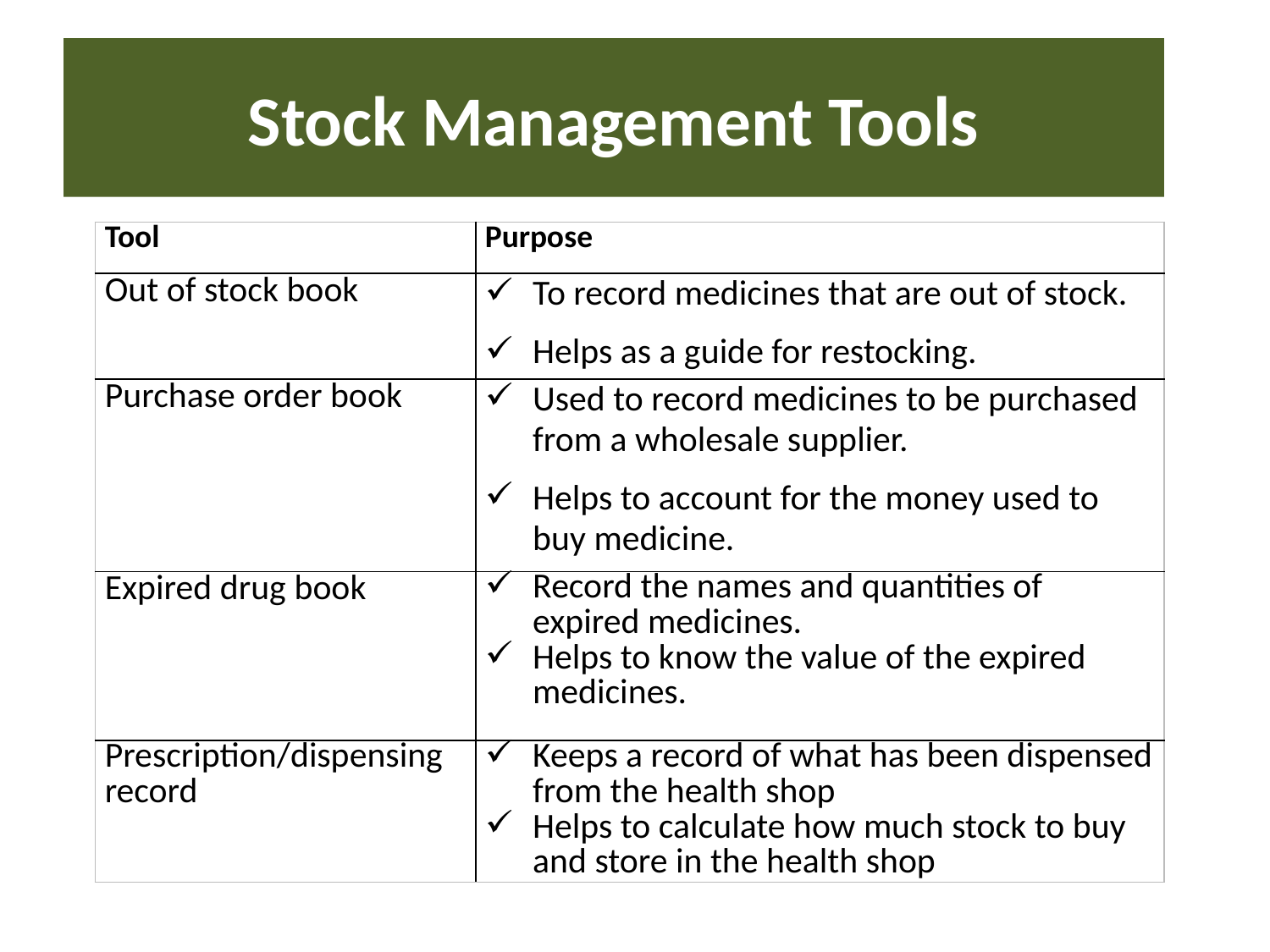

# Stock Management Tools
| Tool | Purpose |
| --- | --- |
| Out of stock book | To record medicines that are out of stock. Helps as a guide for restocking. |
| Purchase order book | Used to record medicines to be purchased from a wholesale supplier. Helps to account for the money used to buy medicine. |
| Expired drug book | Record the names and quantities of expired medicines. Helps to know the value of the expired medicines. |
| Prescription/dispensing record | Keeps a record of what has been dispensed from the health shop Helps to calculate how much stock to buy and store in the health shop |